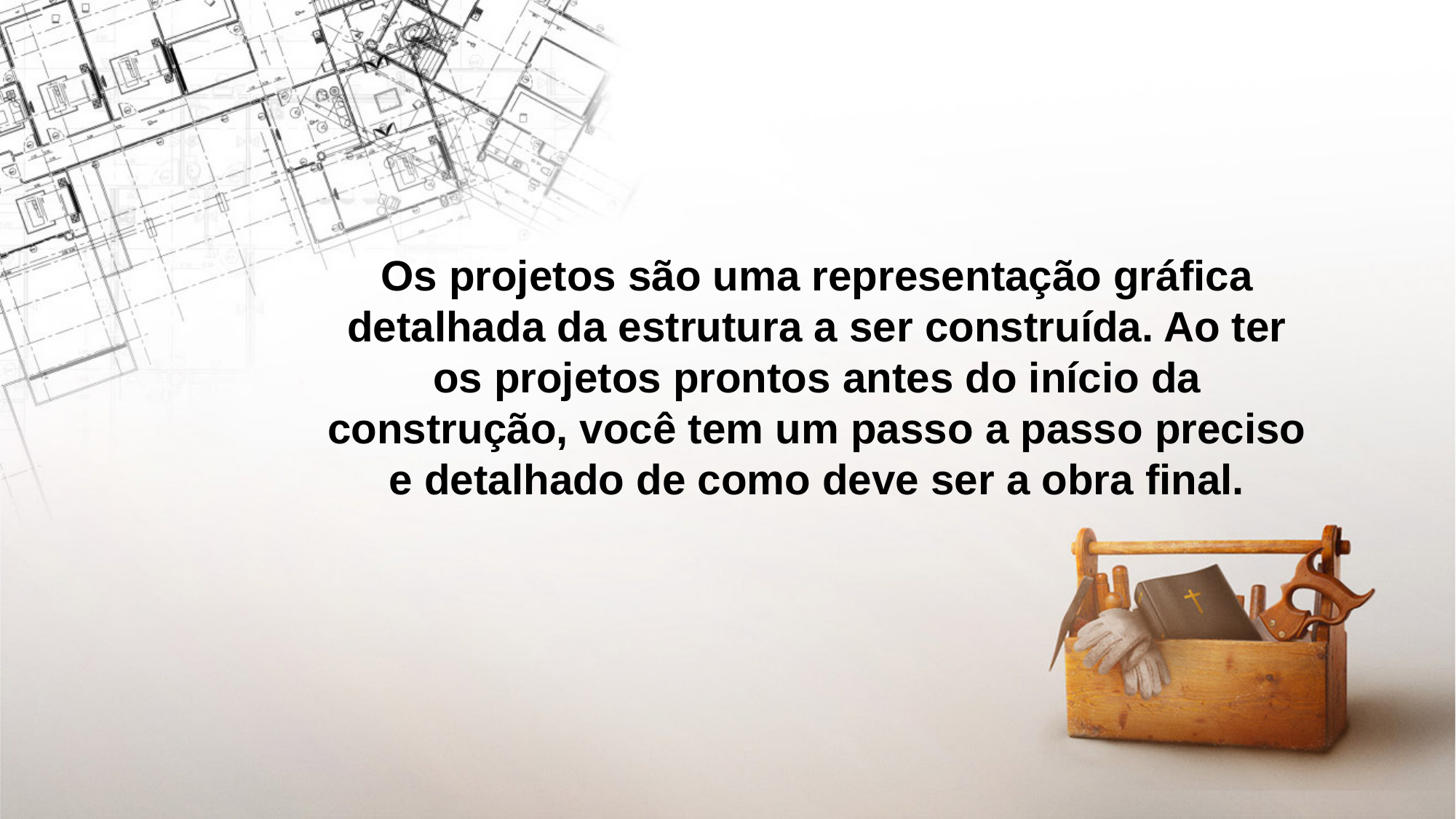

Os projetos são uma representação gráfica detalhada da estrutura a ser construída. Ao ter os projetos prontos antes do início da construção, você tem um passo a passo preciso e detalhado de como deve ser a obra final.